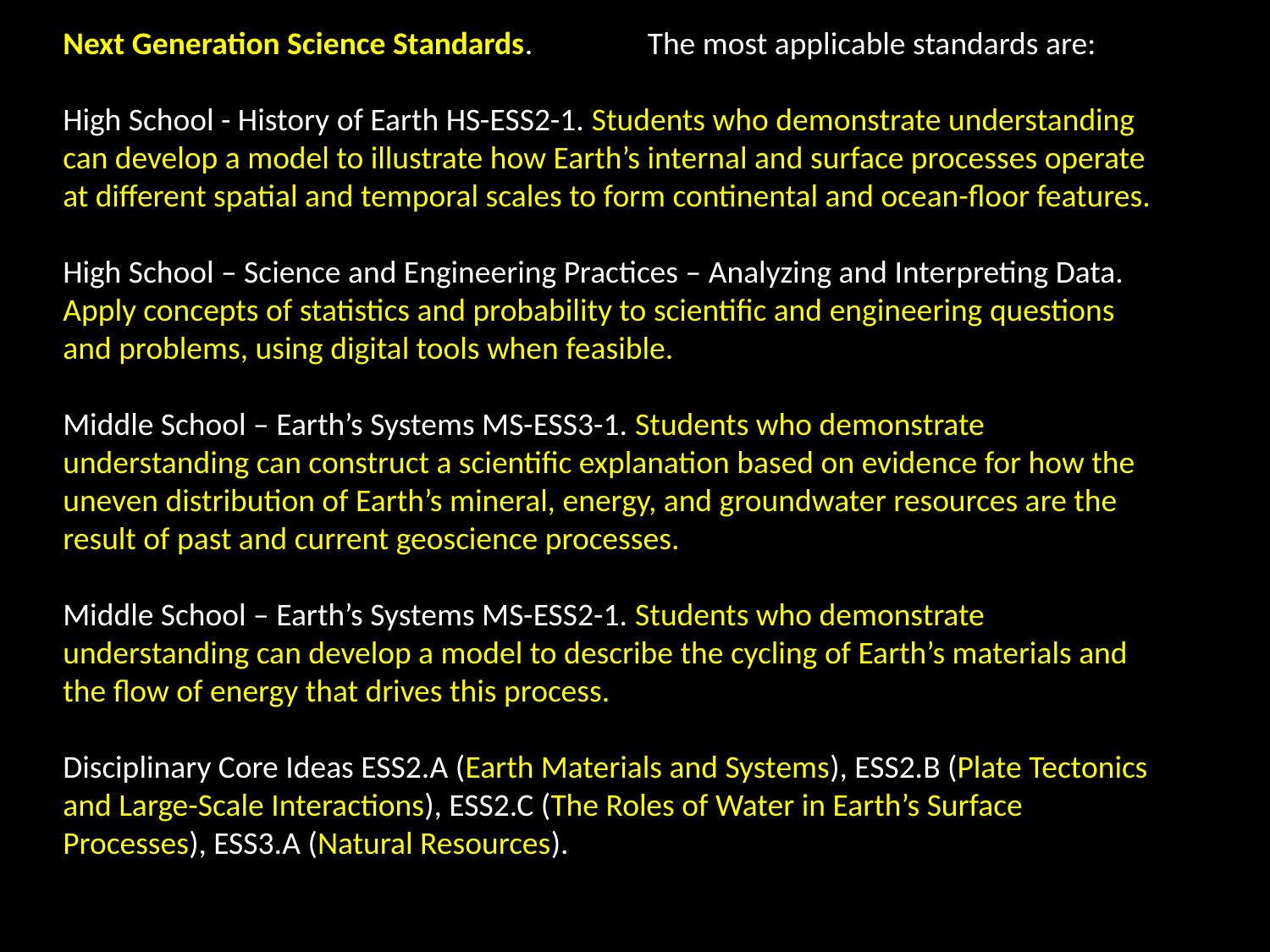

Next Generation Science Standards.                The most applicable standards are:

High School - History of Earth HS-ESS2-1. Students who demonstrate understanding can develop a model to illustrate how Earth’s internal and surface processes operate at different spatial and temporal scales to form continental and ocean-floor features.

High School – Science and Engineering Practices – Analyzing and Interpreting Data.  Apply concepts of statistics and probability to scientific and engineering questions and problems, using digital tools when feasible.

Middle School – Earth’s Systems MS-ESS3-1. Students who demonstrate understanding can construct a scientific explanation based on evidence for how the uneven distribution of Earth’s mineral, energy, and groundwater resources are the result of past and current geoscience processes.

Middle School – Earth’s Systems MS-ESS2-1. Students who demonstrate understanding can develop a model to describe the cycling of Earth’s materials and the flow of energy that drives this process.

Disciplinary Core Ideas ESS2.A (Earth Materials and Systems), ESS2.B (Plate Tectonics and Large-Scale Interactions), ESS2.C (The Roles of Water in Earth’s Surface Processes), ESS3.A (Natural Resources).